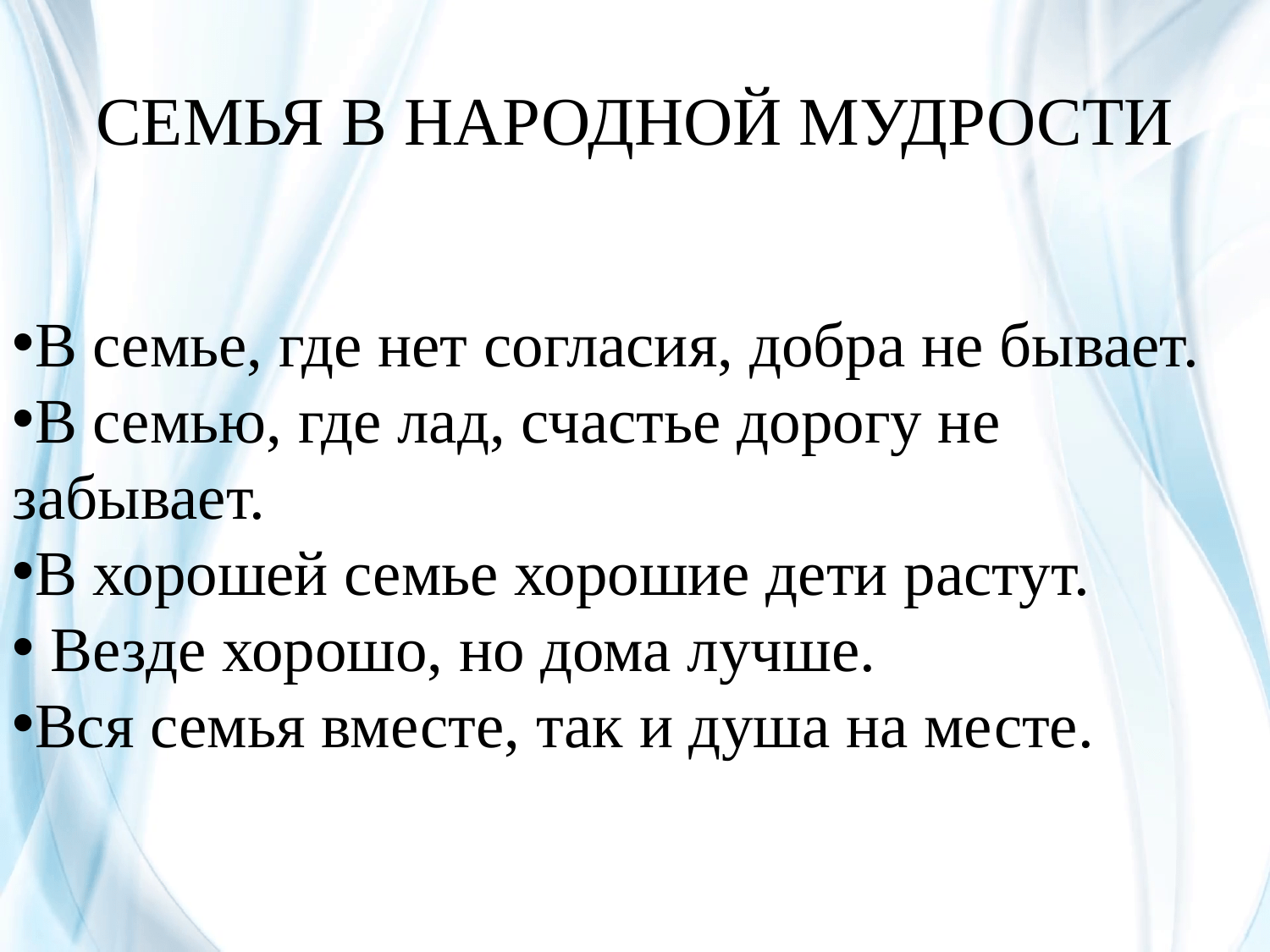

# СЕМЬЯ В НАРОДНОЙ МУДРОСТИ
В семье, где нет согласия, добра не бывает.
В семью, где лад, счастье дорогу не забывает.
В хорошей семье хорошие дети растут.
 Везде хорошо, но дома лучше.
Вся семья вместе, так и душа на месте.